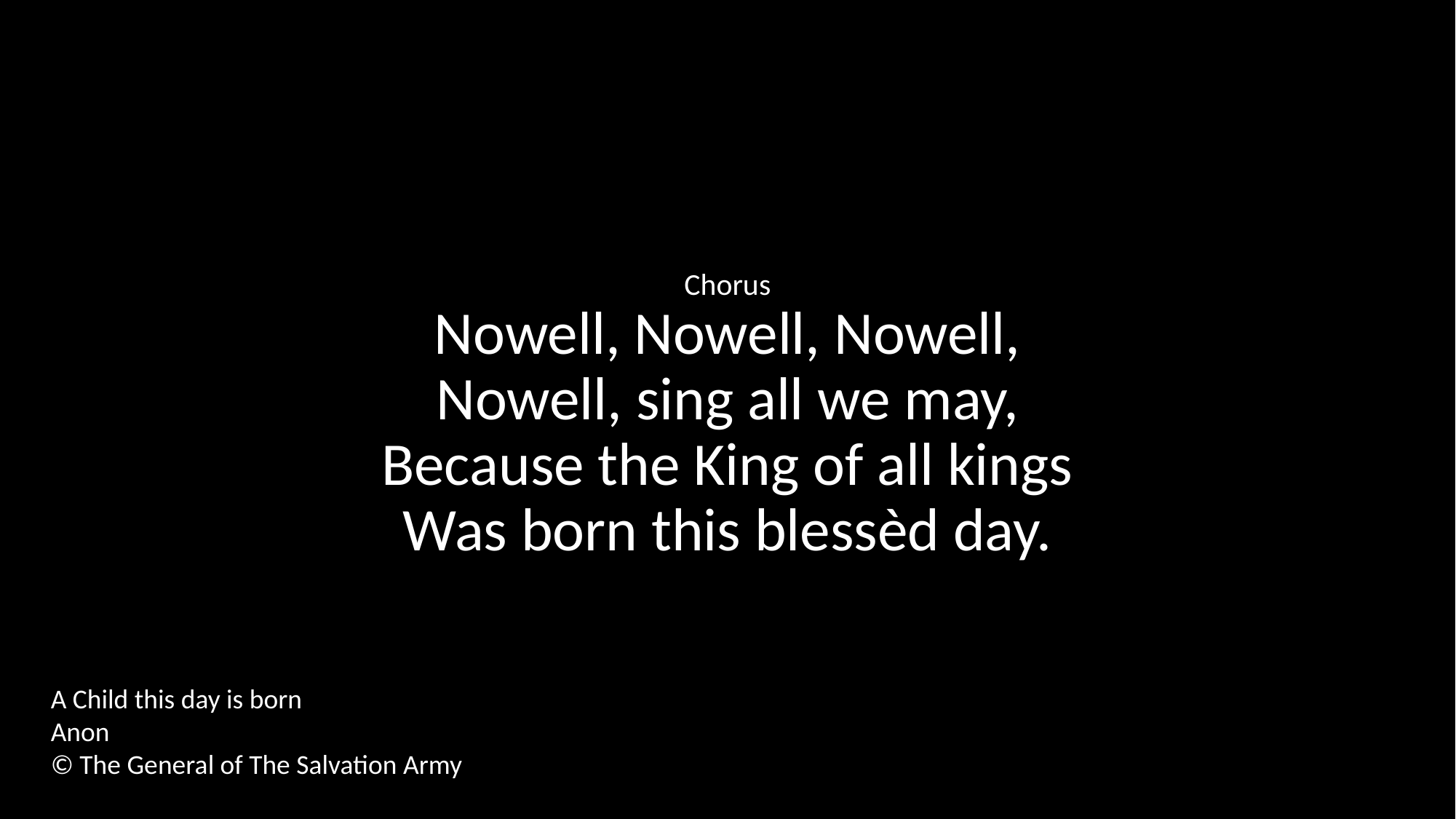

Chorus
Nowell, Nowell, Nowell,
Nowell, sing all we may,
Because the King of all kings
Was born this blessèd day.
A Child this day is born
Anon
© The General of The Salvation Army